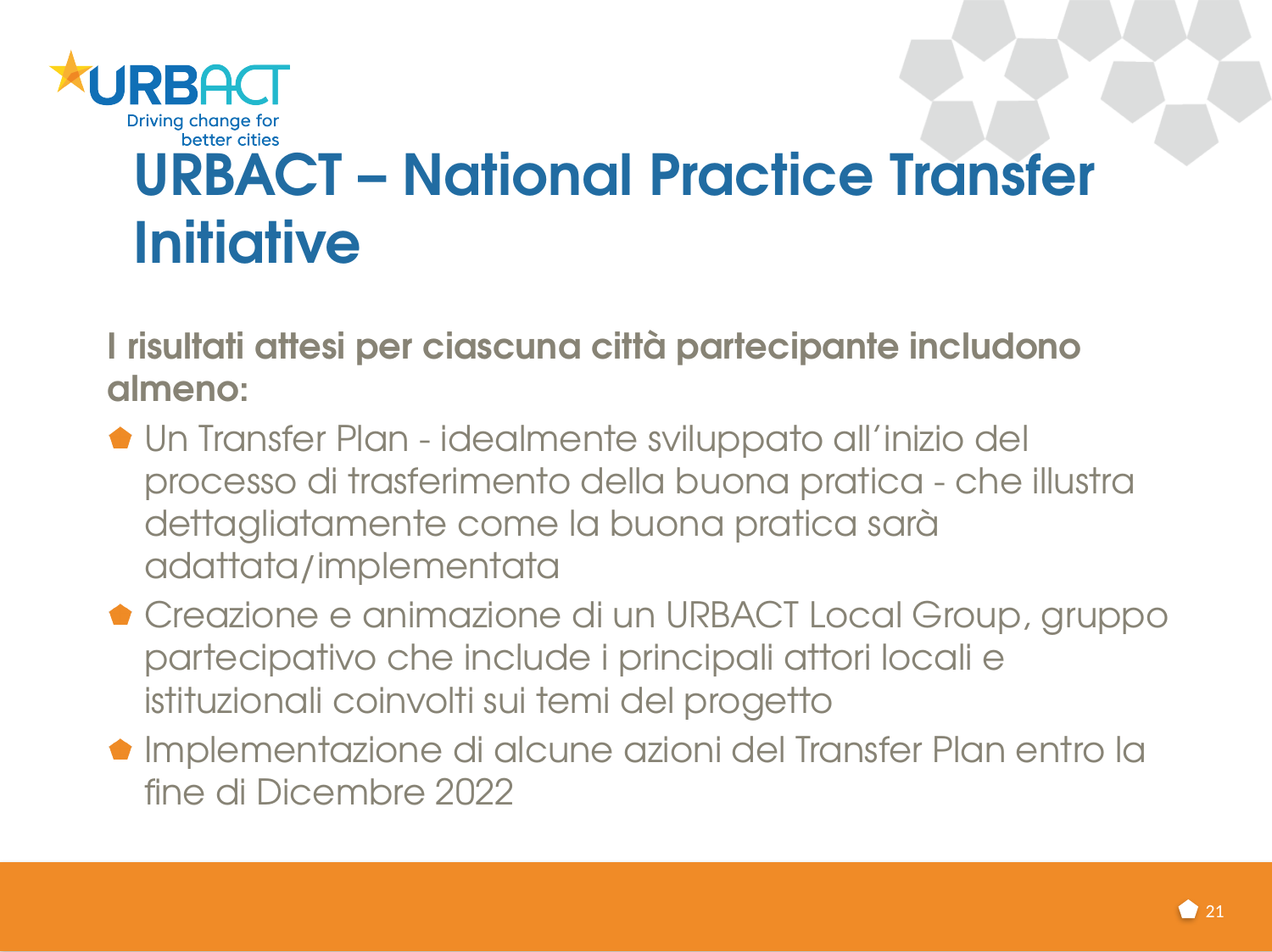

URBACT – National Practice Transfer Initiative

I risultati attesi per ciascuna città partecipante includono almeno:
Un Transfer Plan - idealmente sviluppato all’inizio del processo di trasferimento della buona pratica - che illustra dettagliatamente come la buona pratica sarà adattata/implementata
Creazione e animazione di un URBACT Local Group, gruppo partecipativo che include i principali attori locali e istituzionali coinvolti sui temi del progetto
Implementazione di alcune azioni del Transfer Plan entro la fine di Dicembre 2022
21